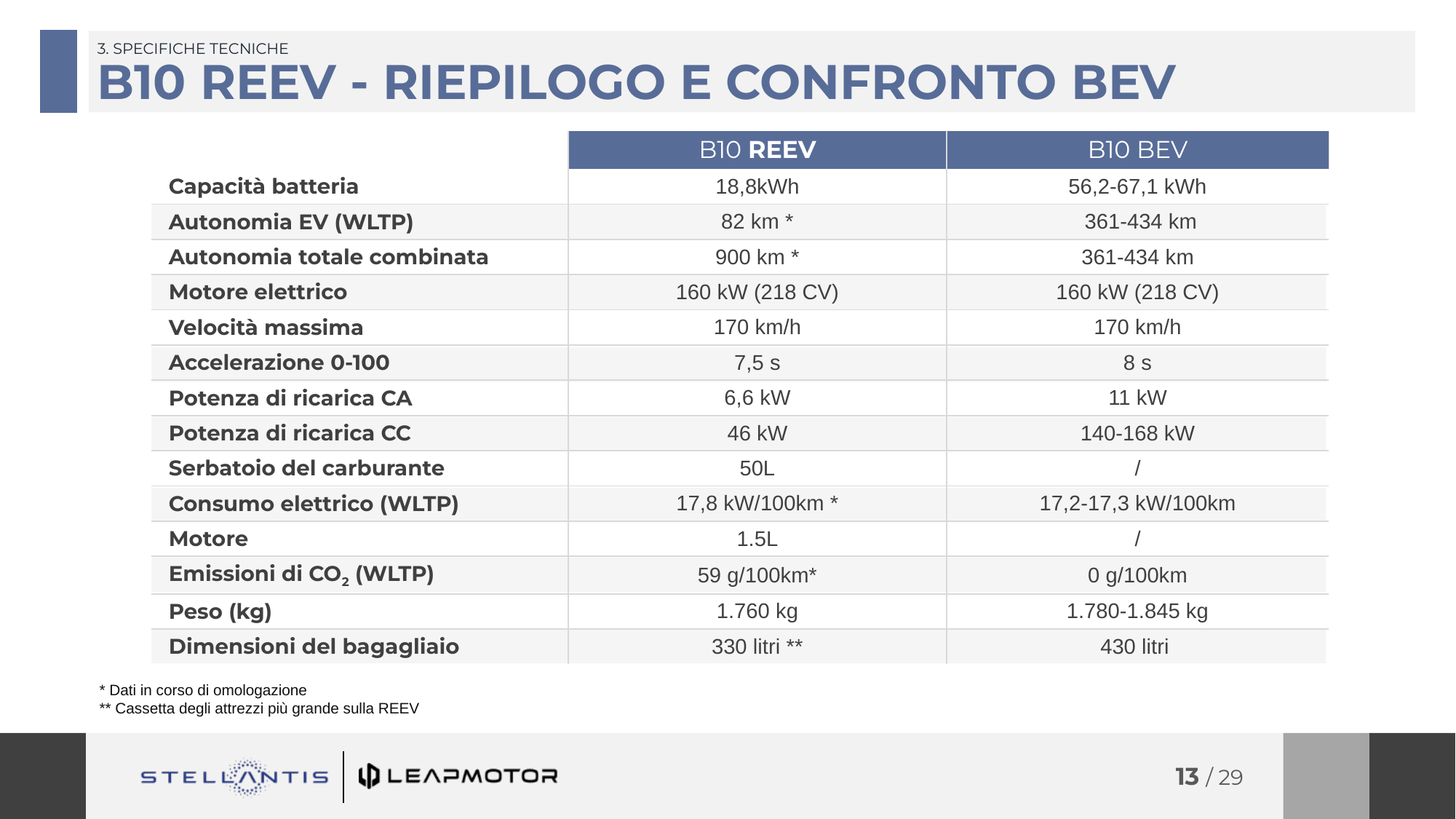

# 3. Specifiche tecniche B10 REev - Riepilogo e confronto BEV
|  | B10 REEV | B10 BEV |
| --- | --- | --- |
| Capacità batteria | 18,8kWh | 56,2-67,1 kWh |
| Autonomia EV (WLTP) | 82 km \* | 361-434 km |
| Autonomia totale combinata | 900 km \* | 361-434 km |
| Motore elettrico | 160 kW (218 CV) | 160 kW (218 CV) |
| Velocità massima | 170 km/h | 170 km/h |
| Accelerazione 0-100 | 7,5 s | 8 s |
| Potenza di ricarica CA | 6,6 kW | 11 kW |
| Potenza di ricarica CC | 46 kW | 140-168 kW |
| Serbatoio del carburante | 50L | / |
| Consumo elettrico (WLTP) | 17,8 kW/100km \* | 17,2-17,3 kW/100km |
| Motore | 1.5L | / |
| Emissioni di CO2 (WLTP) | 59 g/100km\* | 0 g/100km |
| Peso (kg) | 1.760 kg | 1.780-1.845 kg |
| Dimensioni del bagagliaio | 330 litri \*\* | 430 litri |

* Dati in corso di omologazione
** Cassetta degli attrezzi più grande sulla REEV